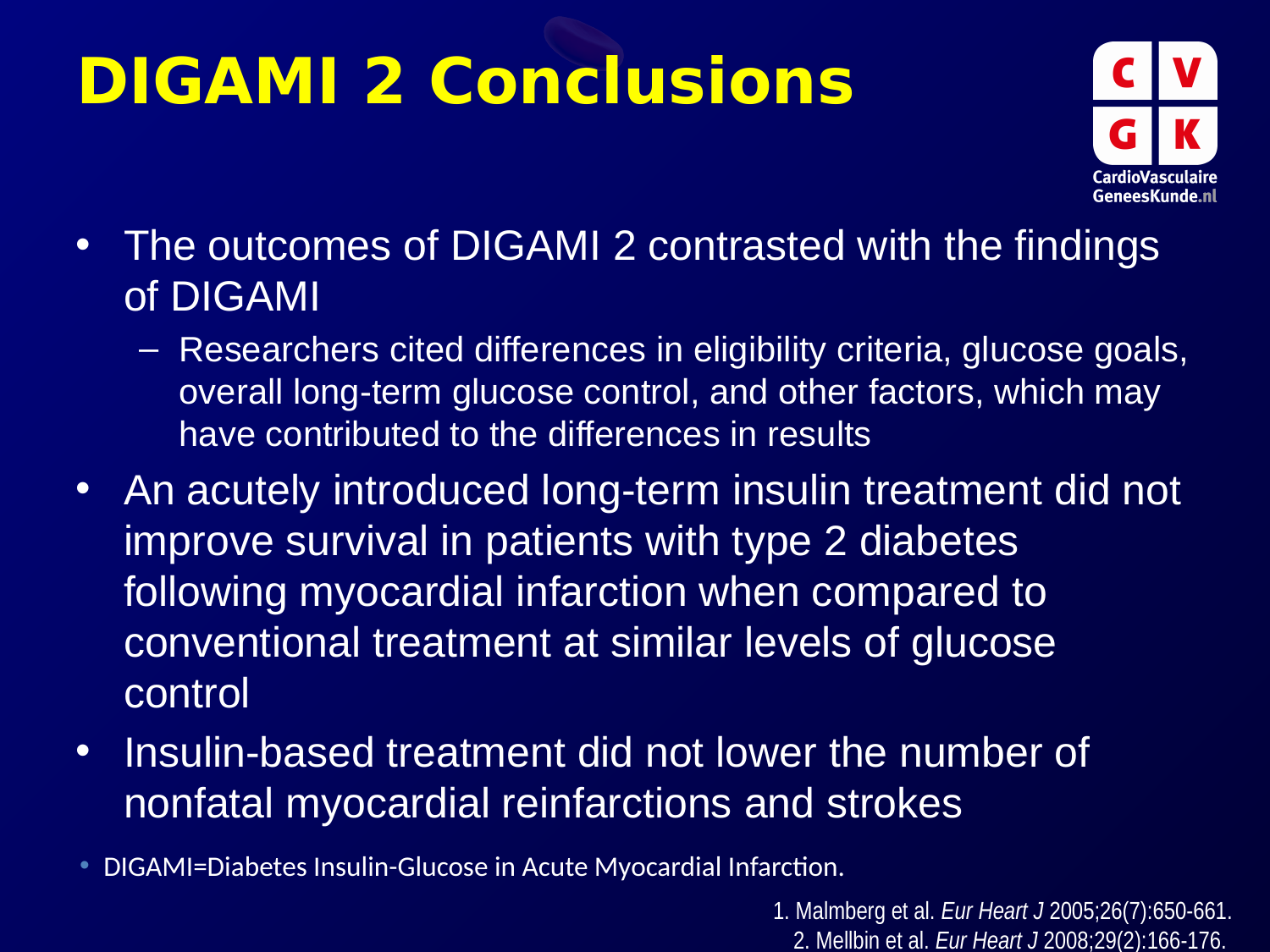

# DIGAMI 2 Conclusions
The outcomes of DIGAMI 2 contrasted with the findings of DIGAMI
Researchers cited differences in eligibility criteria, glucose goals, overall long-term glucose control, and other factors, which may have contributed to the differences in results
An acutely introduced long-term insulin treatment did not improve survival in patients with type 2 diabetes following myocardial infarction when compared to conventional treatment at similar levels of glucose control
Insulin-based treatment did not lower the number of nonfatal myocardial reinfarctions and strokes
DIGAMI=Diabetes Insulin-Glucose in Acute Myocardial Infarction.
1. Malmberg et al. Eur Heart J 2005;26(7):650-661.
2. Mellbin et al. Eur Heart J 2008;29(2):166-176.